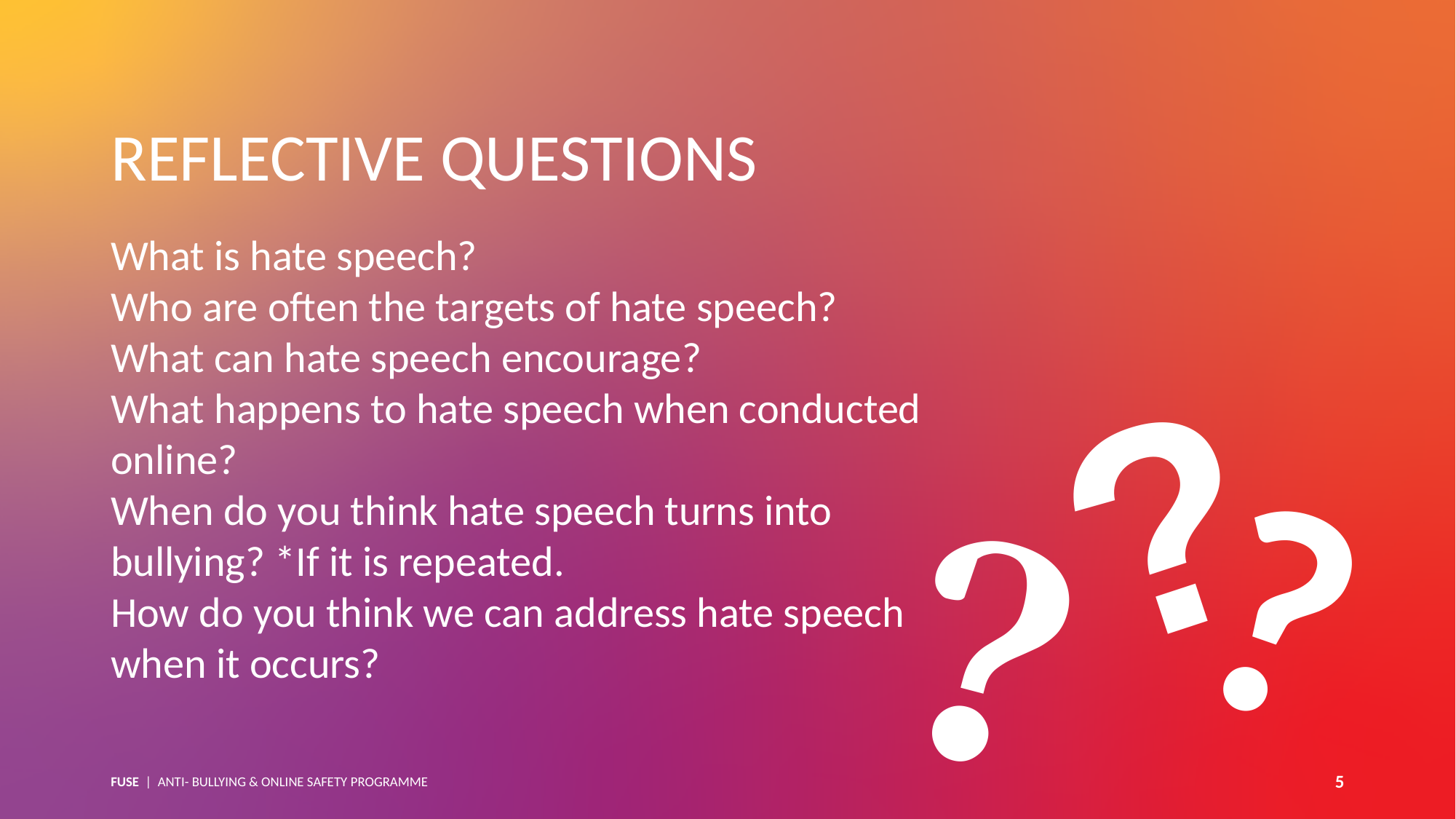

REFLECTIVE QUESTIONS

What is hate speech?
Who are often the targets of hate speech?
What can hate speech encourage?
What happens to hate speech when conducted online?
When do you think hate speech turns into bullying? *If it is repeated.
How do you think we can address hate speech when it occurs?
?
?
?
FUSE  |  ANTI- BULLYING & ONLINE SAFETY PROGRAMME
5